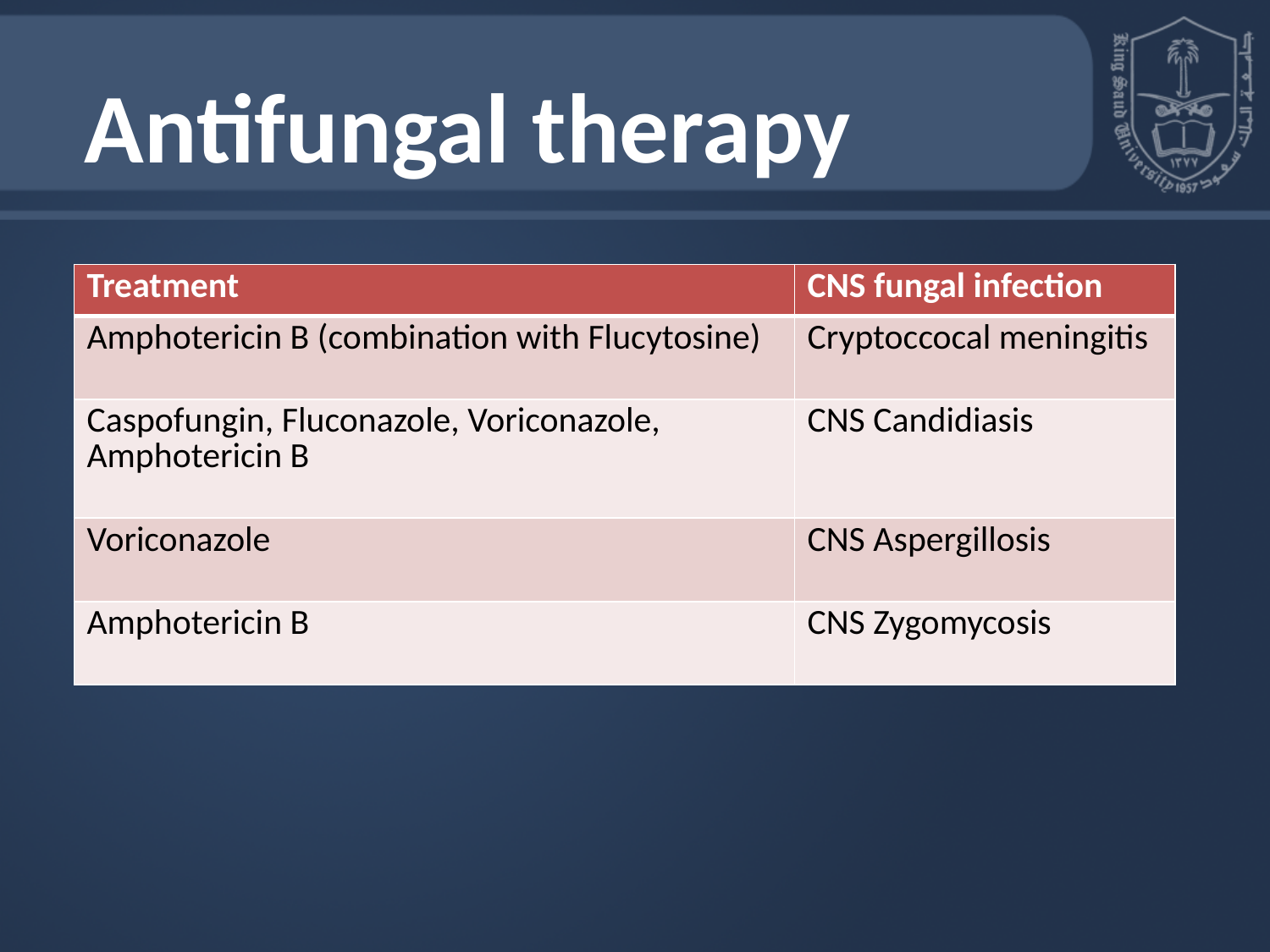

Antifungal therapy
| Treatment | CNS fungal infection |
| --- | --- |
| Amphotericin B (combination with Flucytosine) | Cryptoccocal meningitis |
| Caspofungin, Fluconazole, Voriconazole, Amphotericin B | CNS Candidiasis |
| Voriconazole | CNS Aspergillosis |
| Amphotericin B | CNS Zygomycosis |